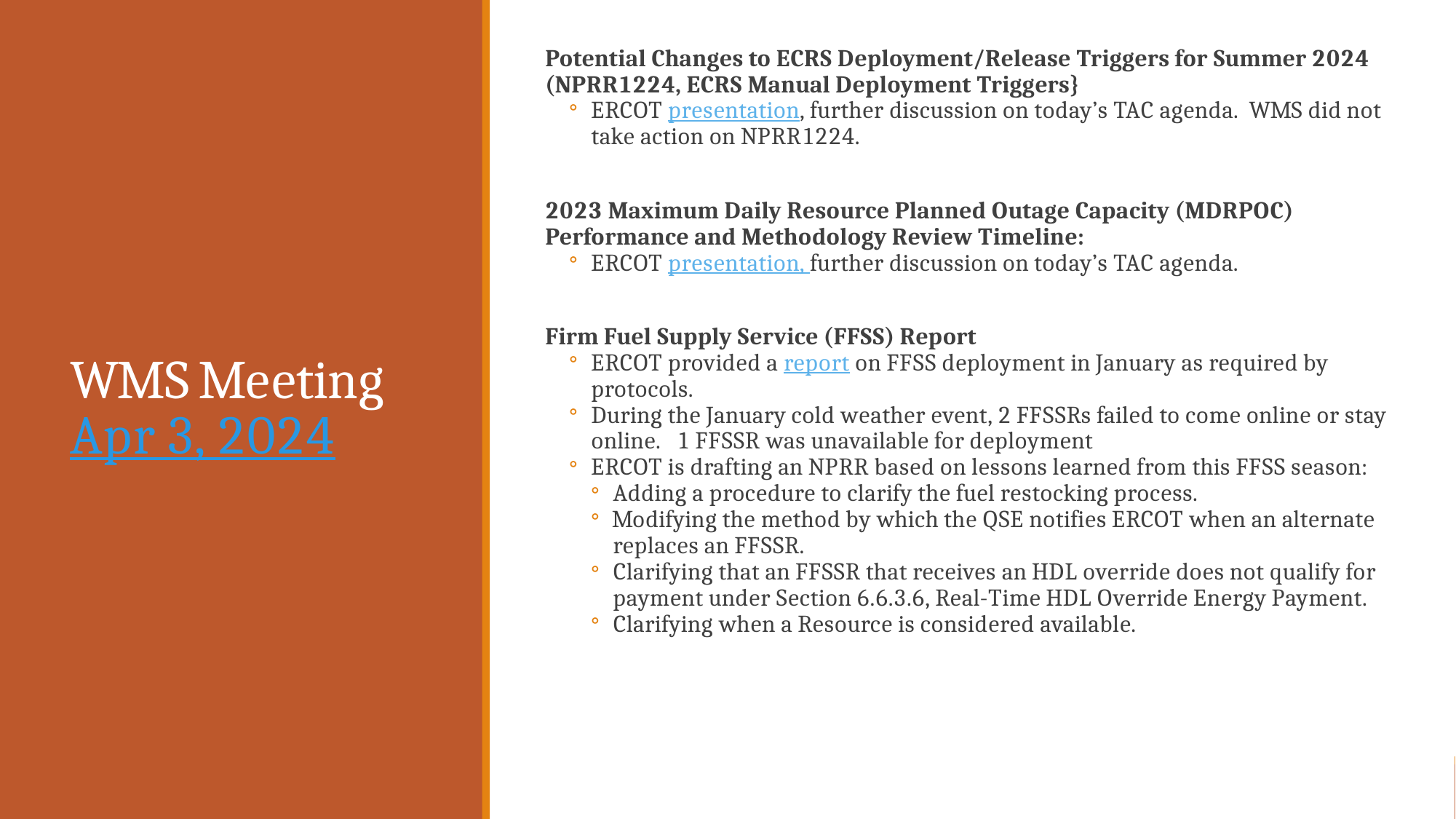

Potential Changes to ECRS Deployment/Release Triggers for Summer 2024 (NPRR1224, ECRS Manual Deployment Triggers}
ERCOT presentation, further discussion on today’s TAC agenda.  WMS did not take action on NPRR1224.

2023 Maximum Daily Resource Planned Outage Capacity (MDRPOC) Performance and Methodology Review Timeline:
ERCOT presentation, further discussion on today’s TAC agenda.

Firm Fuel Supply Service (FFSS) Report
ERCOT provided a report on FFSS deployment in January as required by protocols.
During the January cold weather event, 2 FFSSRs failed to come online or stay online.   1 FFSSR was unavailable for deployment
ERCOT is drafting an NPRR based on lessons learned from this FFSS season:
Adding a procedure to clarify the fuel restocking process.
Modifying the method by which the QSE notifies ERCOT when an alternate replaces an FFSSR.
Clarifying that an FFSSR that receives an HDL override does not qualify for payment under Section 6.6.3.6, Real-Time HDL Override Energy Payment.
Clarifying when a Resource is considered available.

# WMS Meeting  Apr 3, 2024